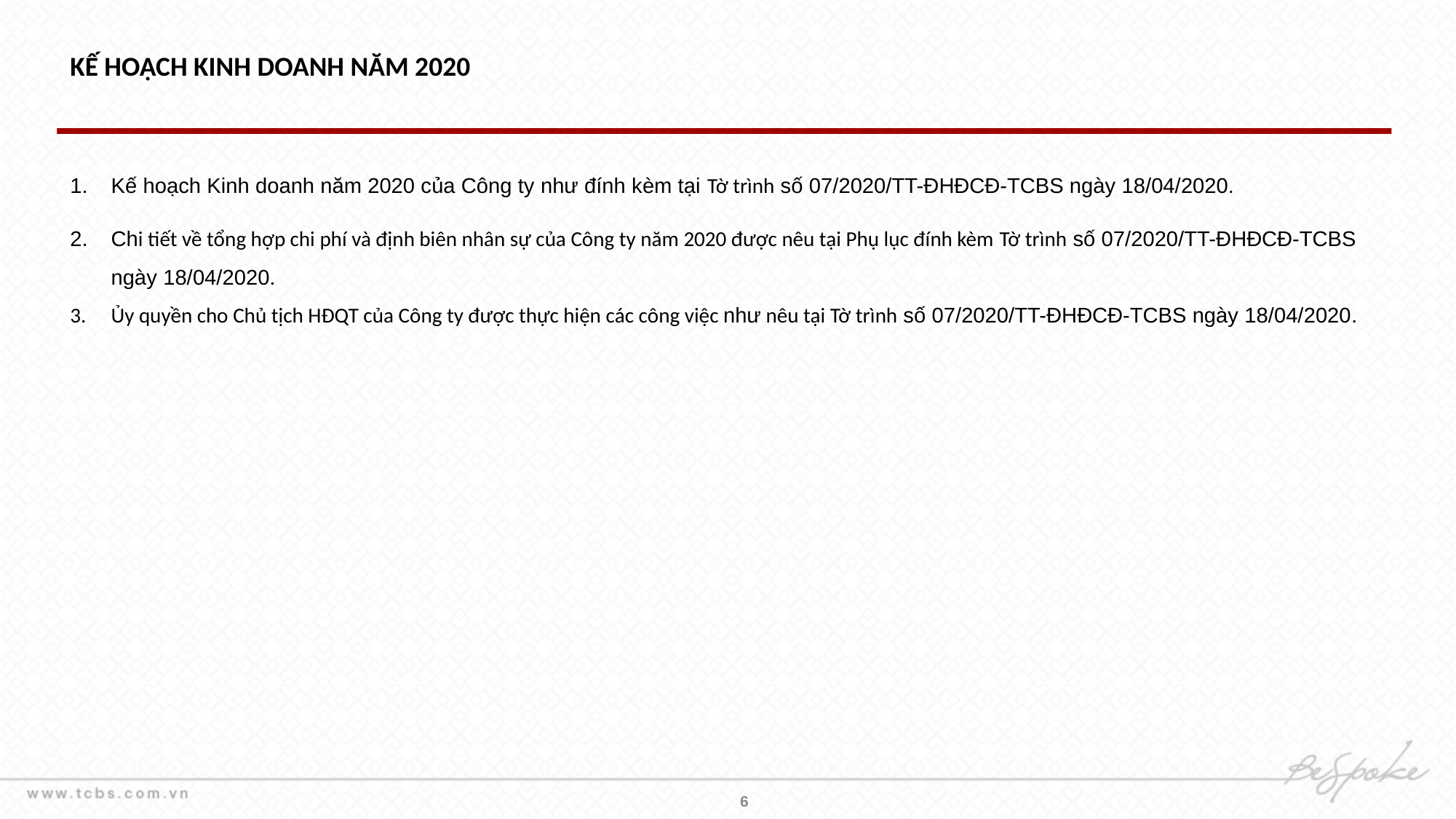

KẾ HOẠCH KINH DOANH NĂM 2020
Kế hoạch Kinh doanh năm 2020 của Công ty như đính kèm tại Tờ trình số 07/2020/TT-ĐHĐCĐ-TCBS ngày 18/04/2020.
Chi tiết về tổng hợp chi phí và định biên nhân sự của Công ty năm 2020 được nêu tại Phụ lục đính kèm Tờ trình số 07/2020/TT-ĐHĐCĐ-TCBS ngày 18/04/2020.
Ủy quyền cho Chủ tịch HĐQT của Công ty được thực hiện các công việc như nêu tại Tờ trình số 07/2020/TT-ĐHĐCĐ-TCBS ngày 18/04/2020.